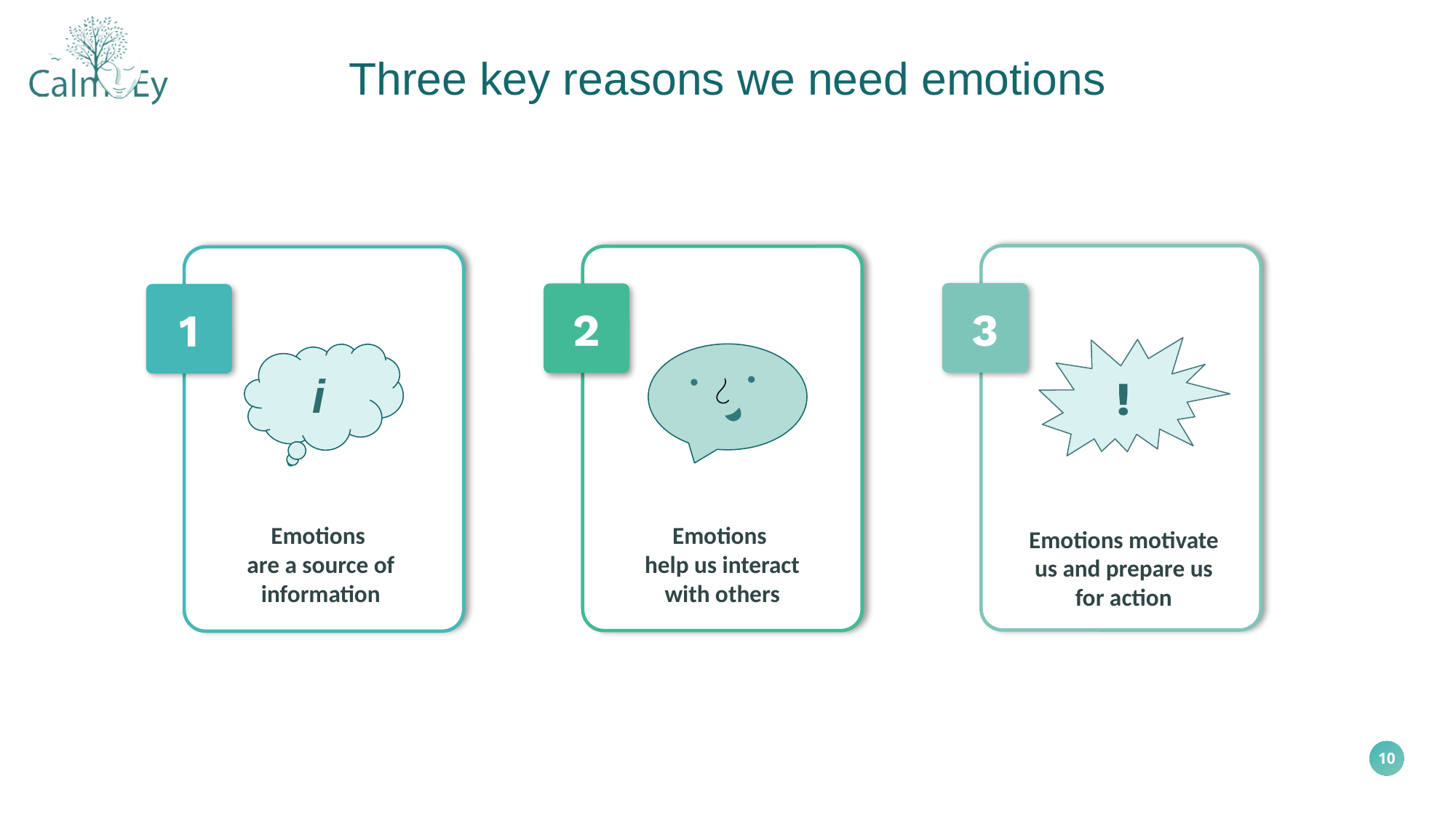

Three key reasons we need emotions
3

!
Emotions motivate us and prepare us for action
2

Emotions
help us interact with others
1

i
Emotions
are a source of information